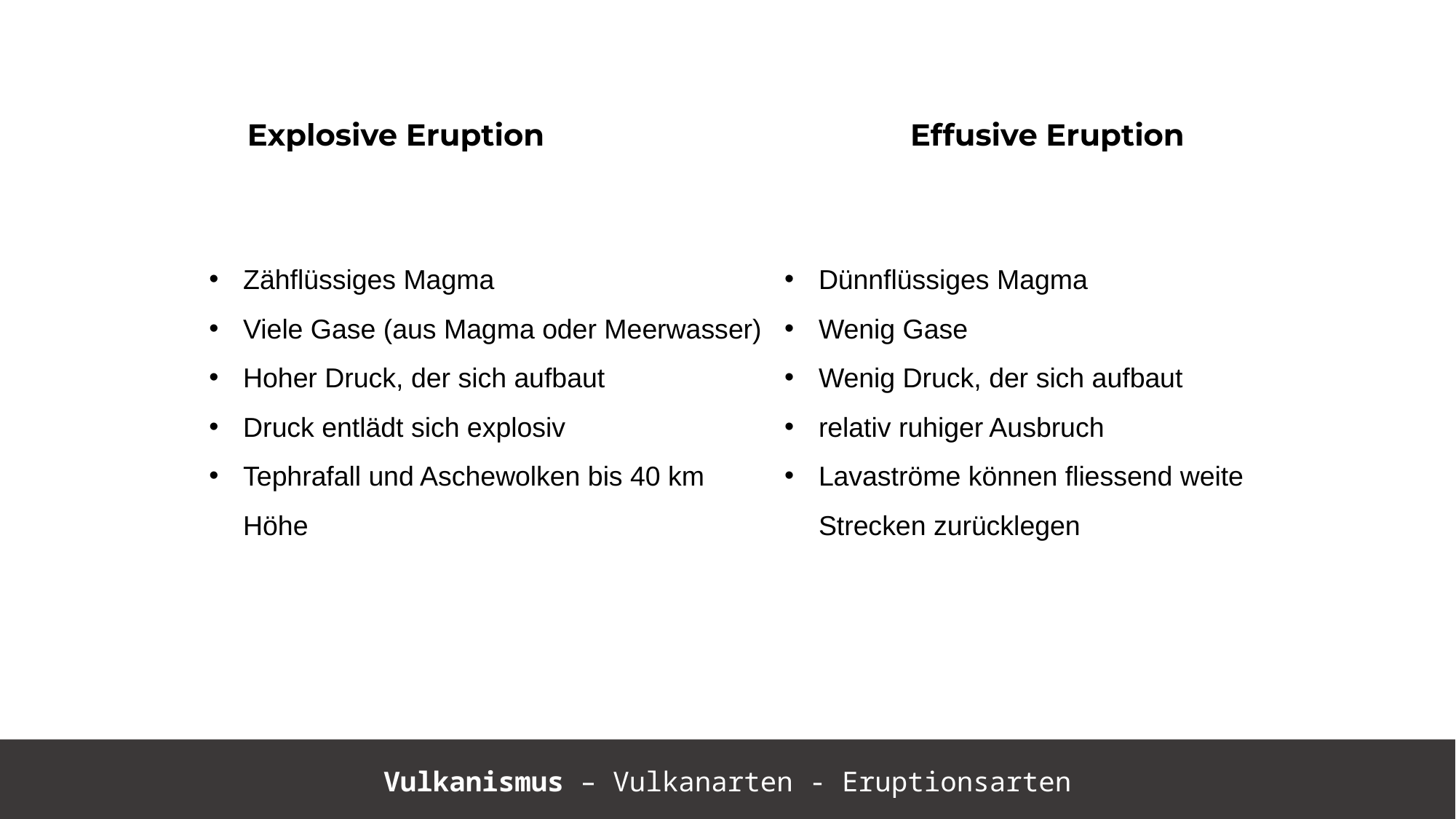

Explosive Eruption

Effusive Eruption
Zähflüssiges Magma
Viele Gase (aus Magma oder Meerwasser)
Hoher Druck, der sich aufbaut
Druck entlädt sich explosiv
Tephrafall und Aschewolken bis 40 km Höhe
Dünnflüssiges Magma
Wenig Gase
Wenig Druck, der sich aufbaut
relativ ruhiger Ausbruch
Lavaströme können fliessend weite Strecken zurücklegen
Vulkanismus – Vulkanarten - Eruptionsarten
https://de.wikipedia.org/wiki/Fraktionierte_Kristallisation_(Petrologie)